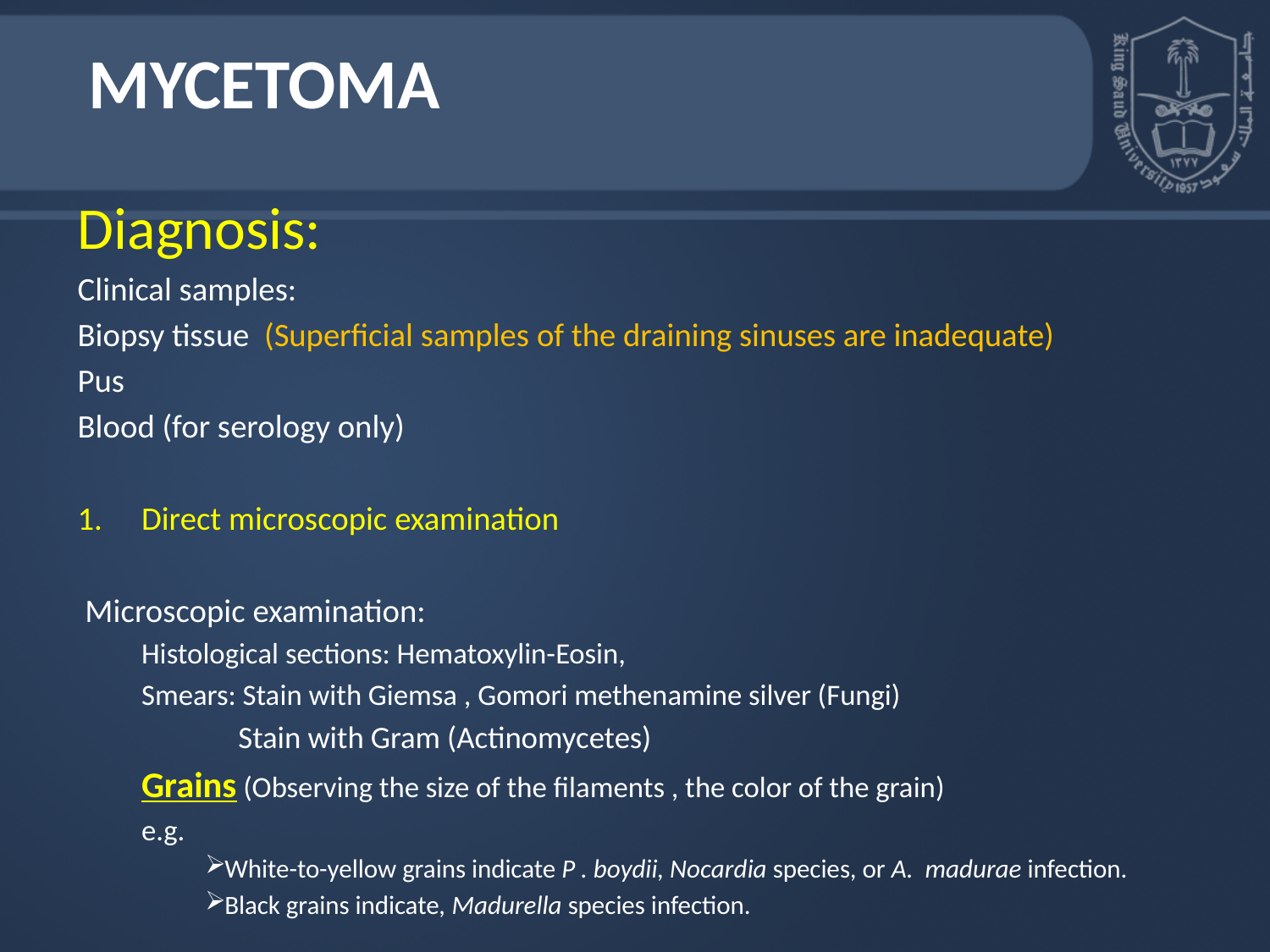

# Mycetoma
Diagnosis:
Clinical samples:
Biopsy tissue  (Superficial samples of the draining sinuses are inadequate)
Pus
Blood (for serology only)

Direct microscopic examination

 Microscopic examination:
Histological sections: Hematoxylin-Eosin,
Smears: Stain with Giemsa , Gomori methenamine silver (Fungi)
                       Stain with Gram (Actinomycetes)
Grains (Observing the size of the filaments , the color of the grain)
e.g.
White-to-yellow grains indicate P . boydii, Nocardia species, or A.  madurae infection.
Black grains indicate, Madurella species infection.